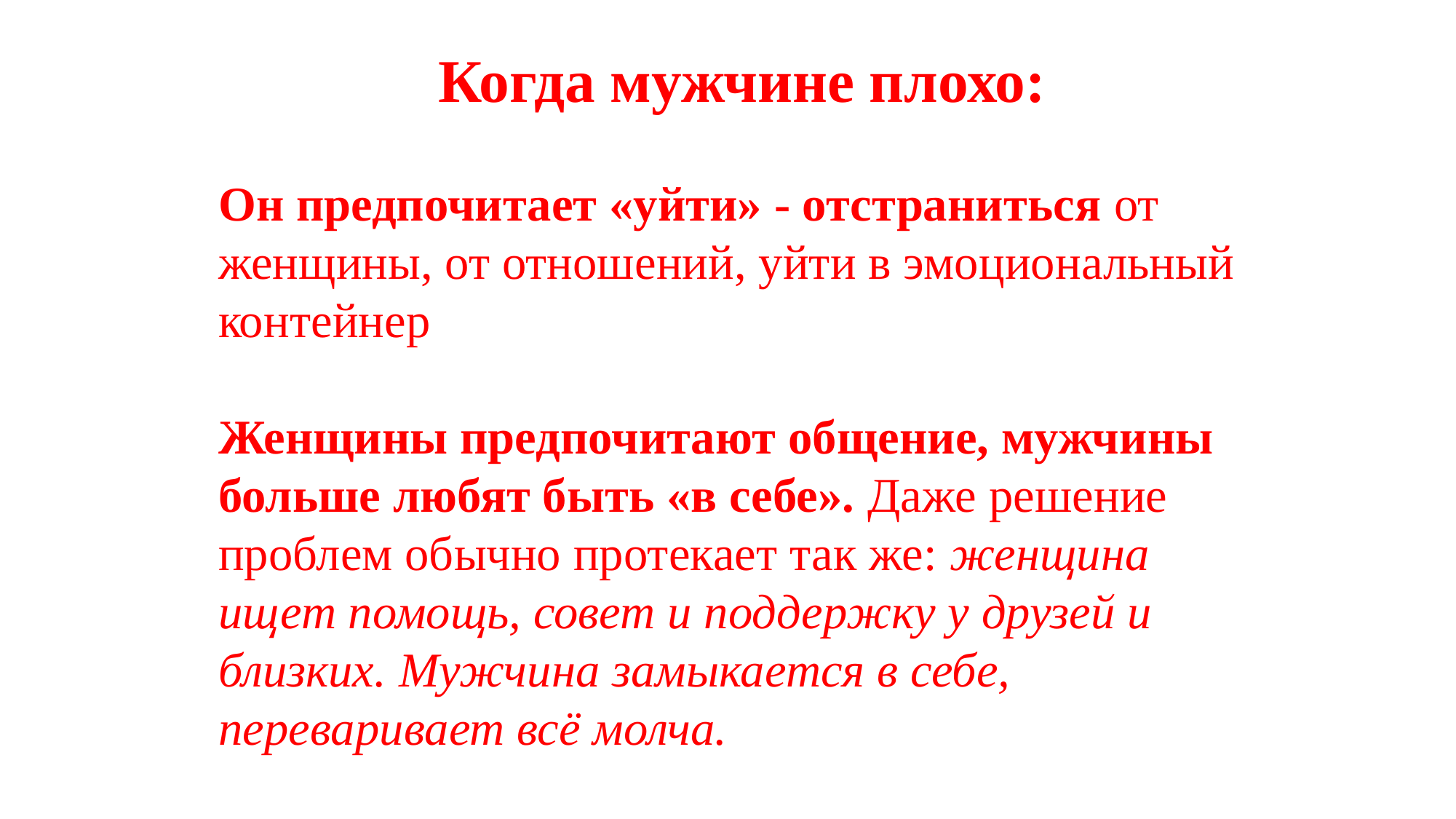

Когда мужчине плохо:

Он предпочитает «уйти» - отстраниться от женщины, от отношений, уйти в эмоциональный контейнер

Женщины предпочитают общение, мужчины больше любят быть «в себе». Даже решение проблем обычно протекает так же: женщина ищет помощь, совет и поддержку у друзей и близких. Мужчина замыкается в себе, переваривает всё молча.